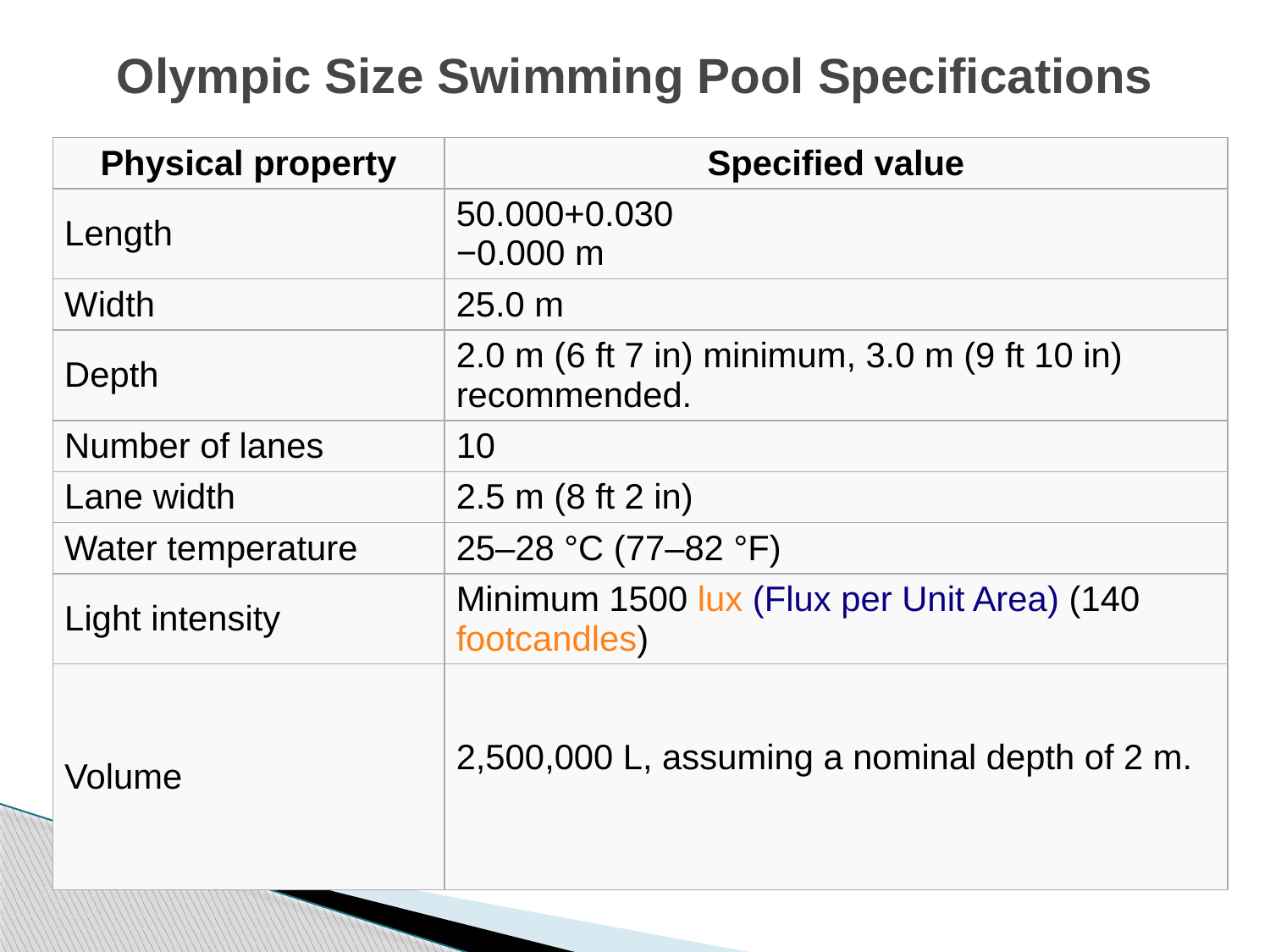

# Olympic Size Swimming Pool Specifications
| Physical property | Specified value |
| --- | --- |
| Length | 50.000+0.030 −0.000 m |
| Width | 25.0 m |
| Depth | 2.0 m (6 ft 7 in) minimum, 3.0 m (9 ft 10 in) recommended. |
| Number of lanes | 10 |
| Lane width | 2.5 m (8 ft 2 in) |
| Water temperature | 25–28 °C (77–82 °F) |
| Light intensity | Minimum 1500 lux (Flux per Unit Area) (140 footcandles) |
| Volume | 2,500,000 L, assuming a nominal depth of 2 m. |